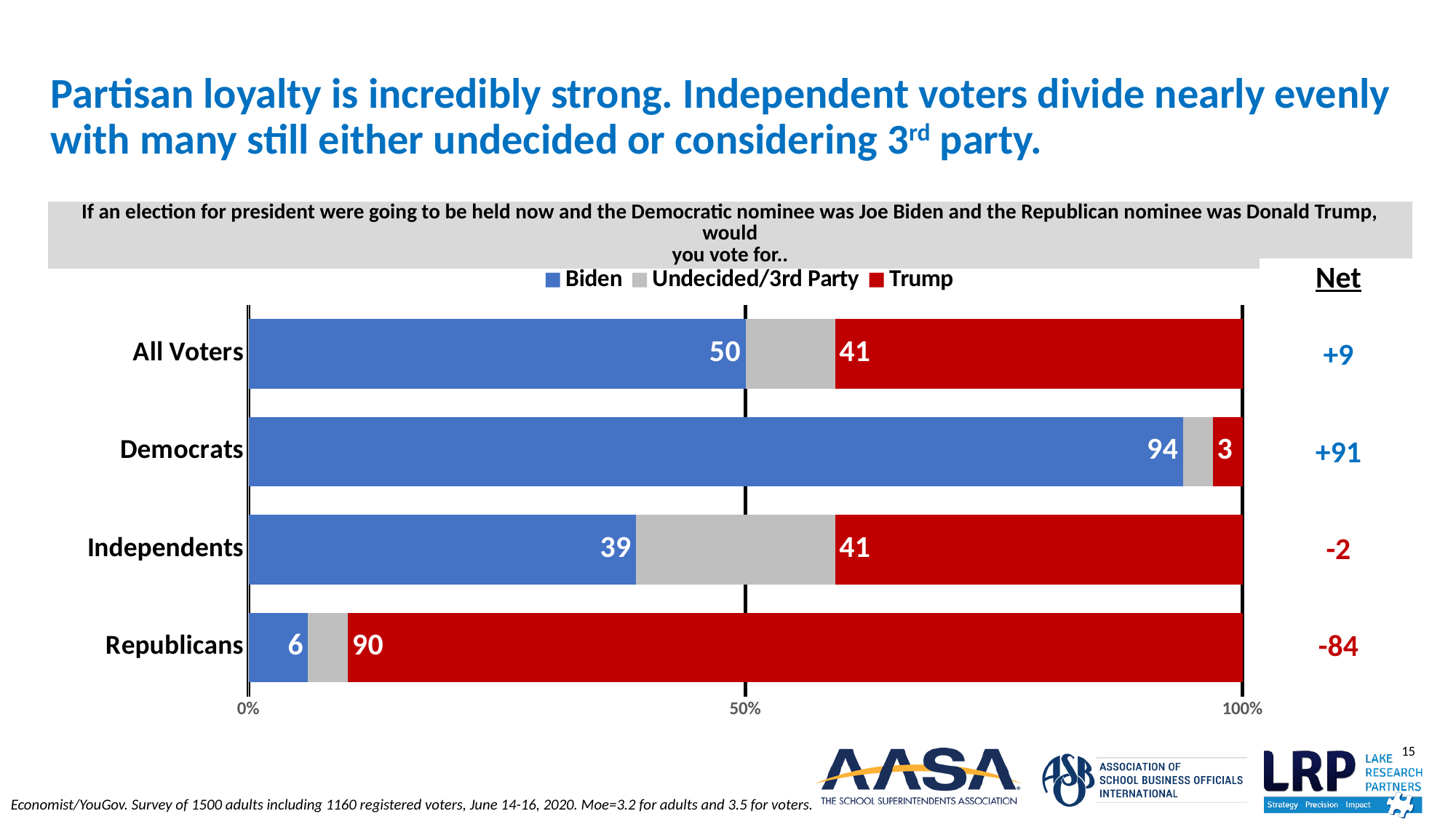

# Partisan loyalty is incredibly strong. Independent voters divide nearly evenly with many still either undecided or considering 3rd party.
| If an election for president were going to be held now and the Democratic nominee was Joe Biden and the Republican nominee was Donald Trump, would you vote for.. |
| --- |
| Net |
| --- |
| +9 |
| +91 |
| -2 |
| -84 |

### Chart

| Category | Biden | Undecided/3rd Party | Trump |
|---|---|---|---|
| Republicans | 6.0 | 4.0 | 90.0 |
| Independents | 39.0 | 20.0 | 41.0 |
| Democrats | 94.0 | 3.0 | 3.0 |
| All Voters | 50.0 | 9.0 | 41.0 |
Economist/YouGov. Survey of 1500 adults including 1160 registered voters, June 14-16, 2020. Moe=3.2 for adults and 3.5 for voters.